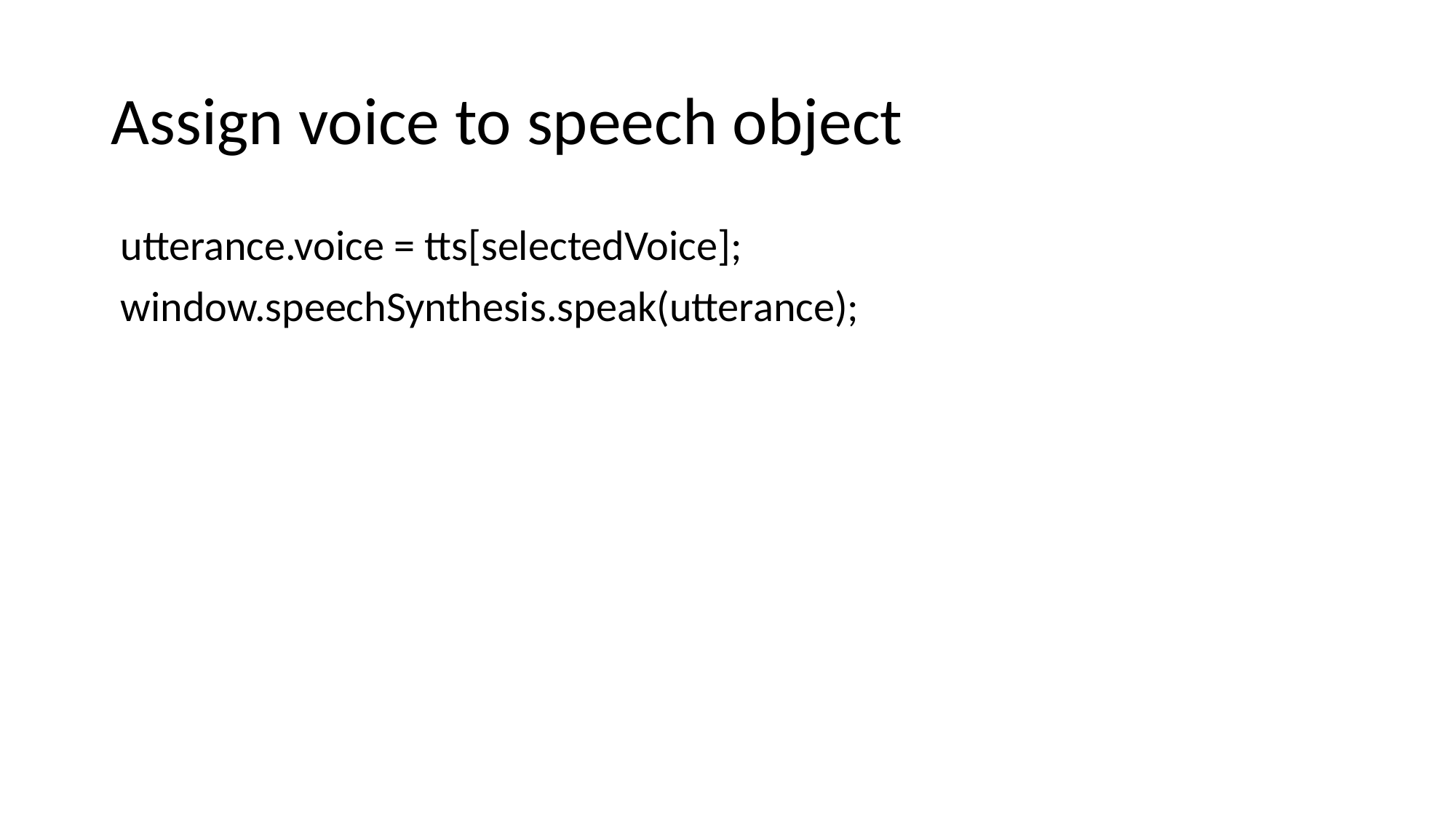

# Assign voice to speech object
 utterance.voice = tts[selectedVoice];
 window.speechSynthesis.speak(utterance);